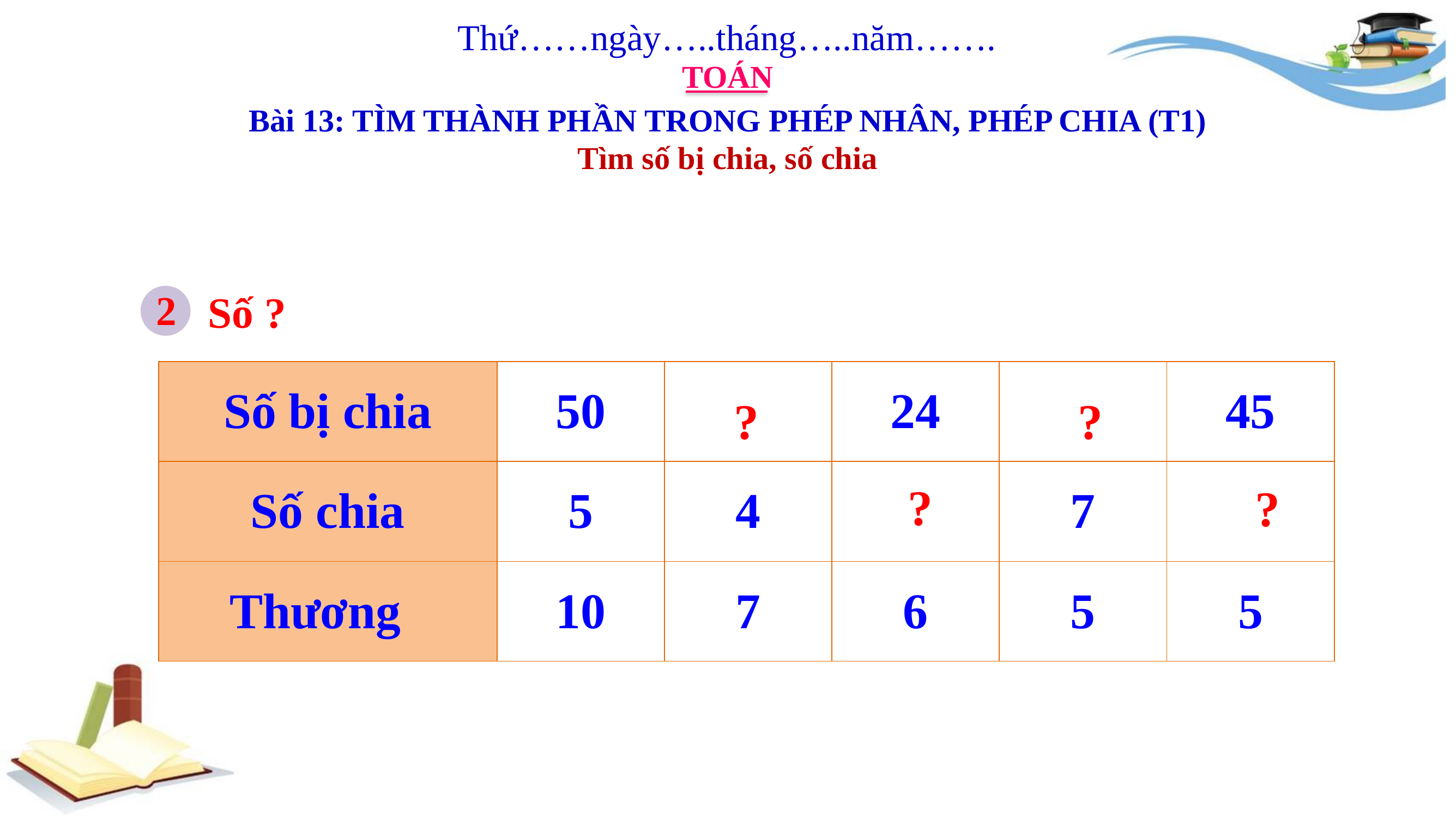

Thứ……ngày…..tháng…..năm…….
TOÁN
Bài 13: TÌM THÀNH PHẦN TRONG PHÉP NHÂN, PHÉP CHIA (T1)
Tìm số bị chia, số chia
2

Số ?
| Số bị chia | 50 | 28 | 24 | 35 | 45 |
| --- | --- | --- | --- | --- | --- |
| Số chia | 5 | 4 | 4 | 7 | 9 |
| Thương | 10 | 7 | 6 | 5 | 5 |
?
?
?
?